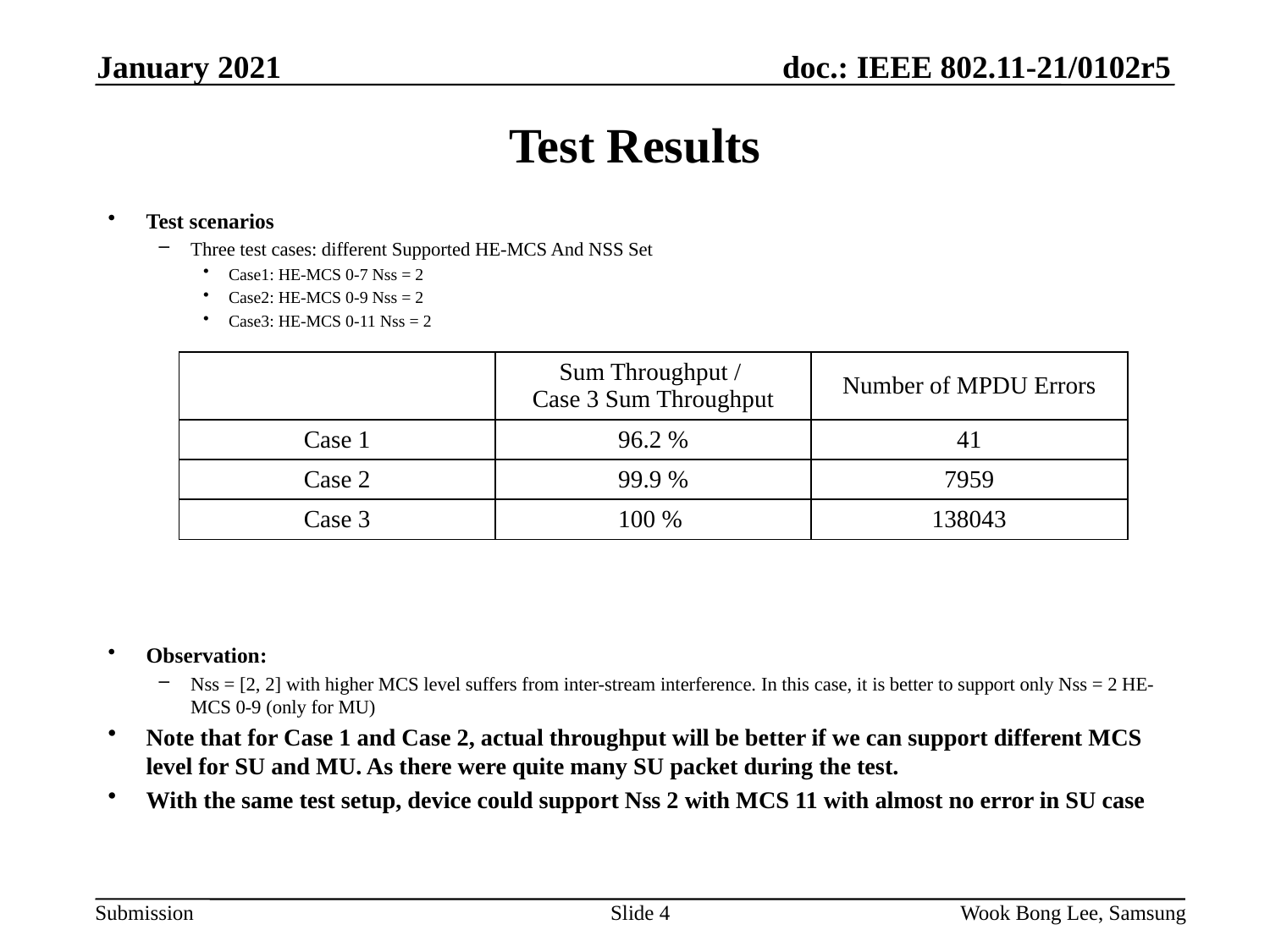

January 2021
# Test Results
Test scenarios
Three test cases: different Supported HE-MCS And NSS Set
Case1: HE-MCS 0-7 Nss = 2
Case2: HE-MCS 0-9 Nss = 2
Case3: HE-MCS 0-11 Nss = 2

Observation:
Nss = [2, 2] with higher MCS level suffers from inter-stream interference. In this case, it is better to support only Nss = 2 HE-MCS 0-9 (only for MU)
Note that for Case 1 and Case 2, actual throughput will be better if we can support different MCS level for SU and MU. As there were quite many SU packet during the test.
With the same test setup, device could support Nss 2 with MCS 11 with almost no error in SU case

|  | Sum Throughput / Case 3 Sum Throughput | Number of MPDU Errors |
| --- | --- | --- |
| Case 1 | 96.2 % | 41 |
| Case 2 | 99.9 % | 7959 |
| Case 3 | 100 % | 138043 |
Slide 4
Wook Bong Lee, Samsung